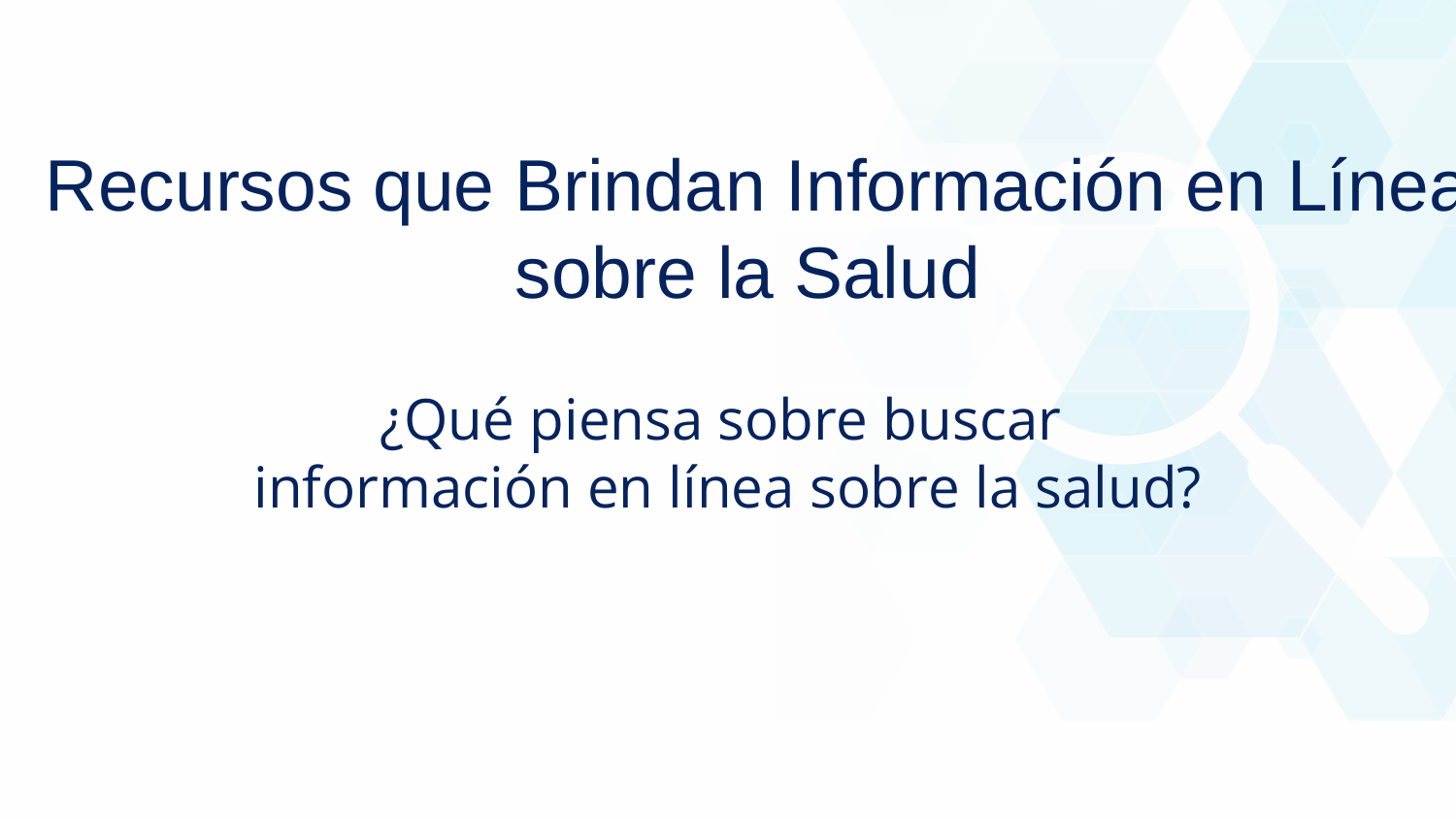

Recursos que Brindan Información en Línea sobre la Salud
¿Qué piensa sobre buscar
información en línea sobre la salud?